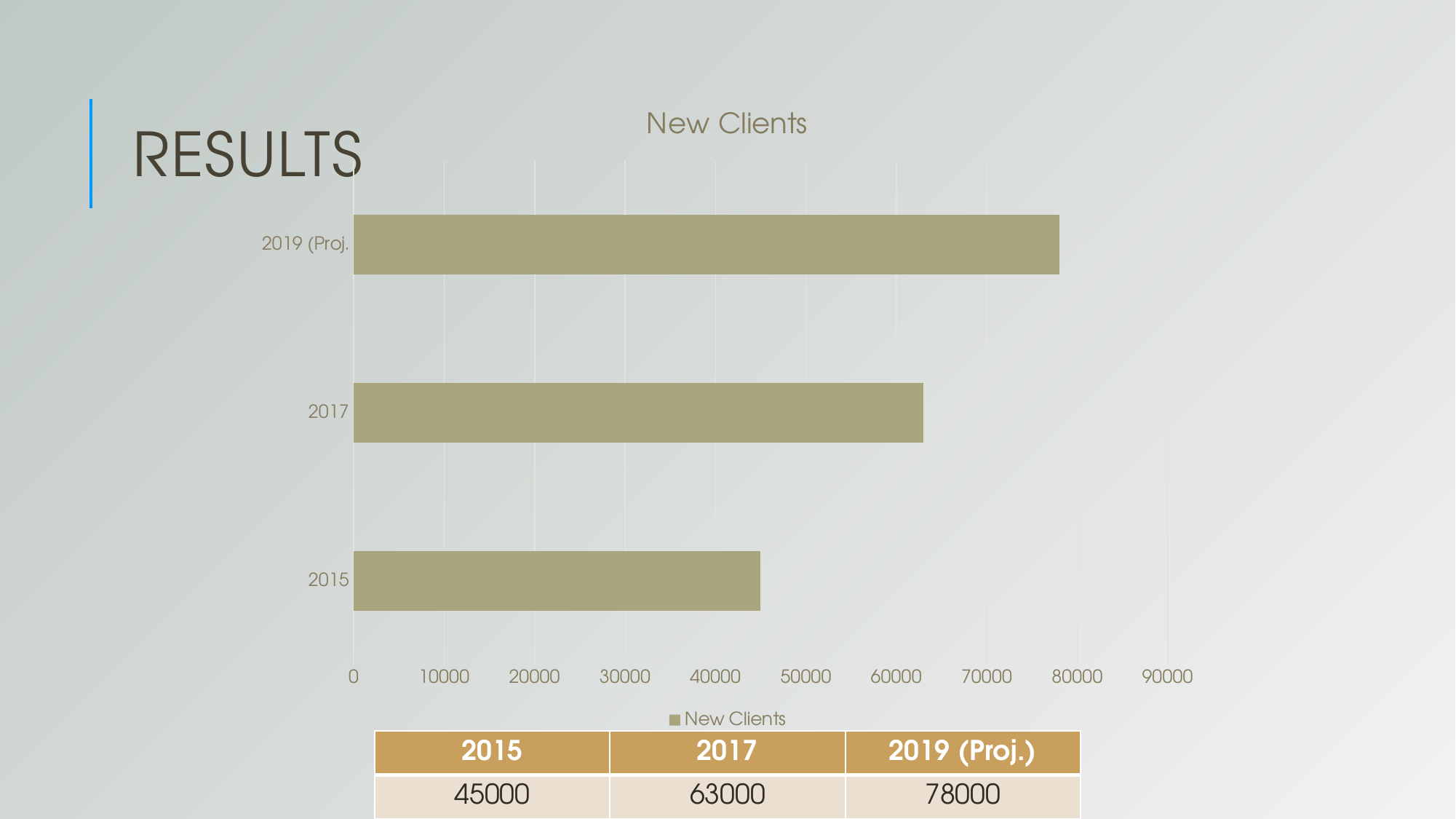

# REsults

### Chart:

| Category | New Clients |
|---|---|
| 2015 | 45000.0 |
| 2017 | 63000.0 |
| 2019 (Proj. | 78000.0 |
| 2015 | 2017 | 2019 (Proj.) |
| --- | --- | --- |
| 45000 | 63000 | 78000 |